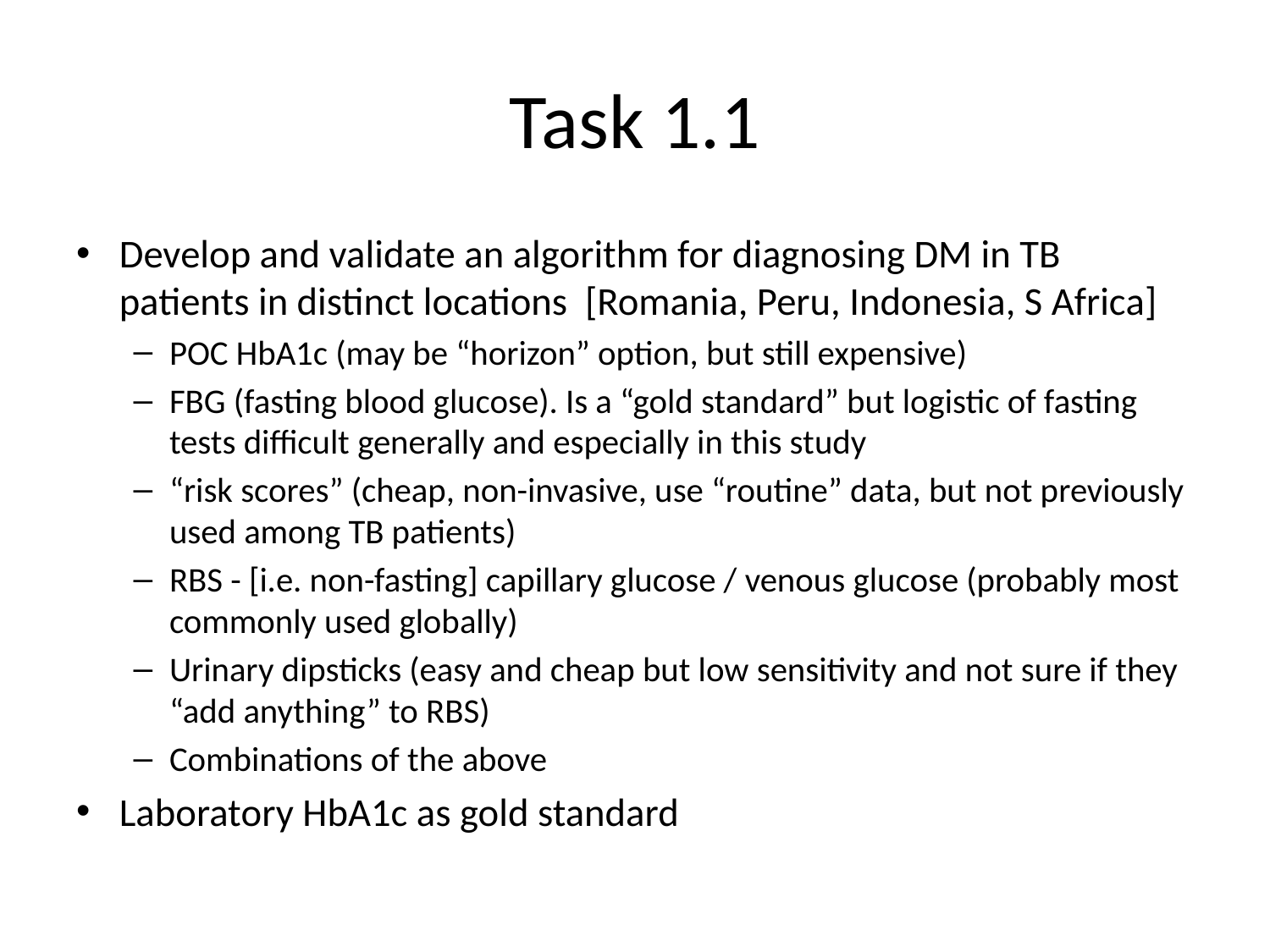

# Task 1.1
Develop and validate an algorithm for diagnosing DM in TB patients in distinct locations  [Romania, Peru, Indonesia, S Africa]
POC HbA1c (may be “horizon” option, but still expensive)
FBG (fasting blood glucose). Is a “gold standard” but logistic of fasting tests difficult generally and especially in this study
“risk scores” (cheap, non-invasive, use “routine” data, but not previously used among TB patients)
RBS - [i.e. non-fasting] capillary glucose / venous glucose (probably most commonly used globally)
Urinary dipsticks (easy and cheap but low sensitivity and not sure if they “add anything” to RBS)
Combinations of the above
Laboratory HbA1c as gold standard